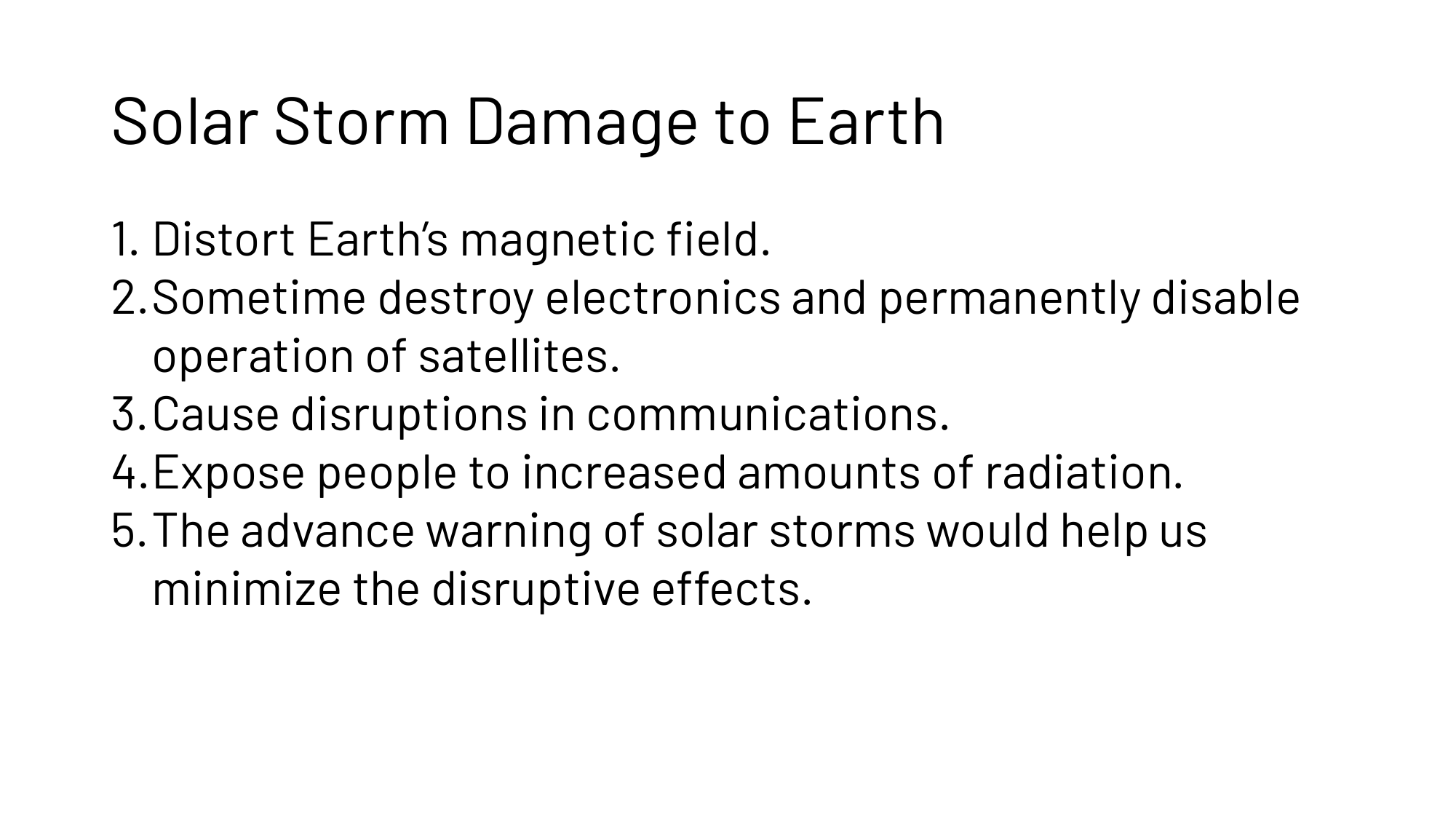

# Solar Storm Damage to Earth
Distort Earth’s magnetic field.
Sometime destroy electronics and permanently disable operation of satellites.
Cause disruptions in communications.
Expose people to increased amounts of radiation.
The advance warning of solar storms would help us minimize the disruptive effects.